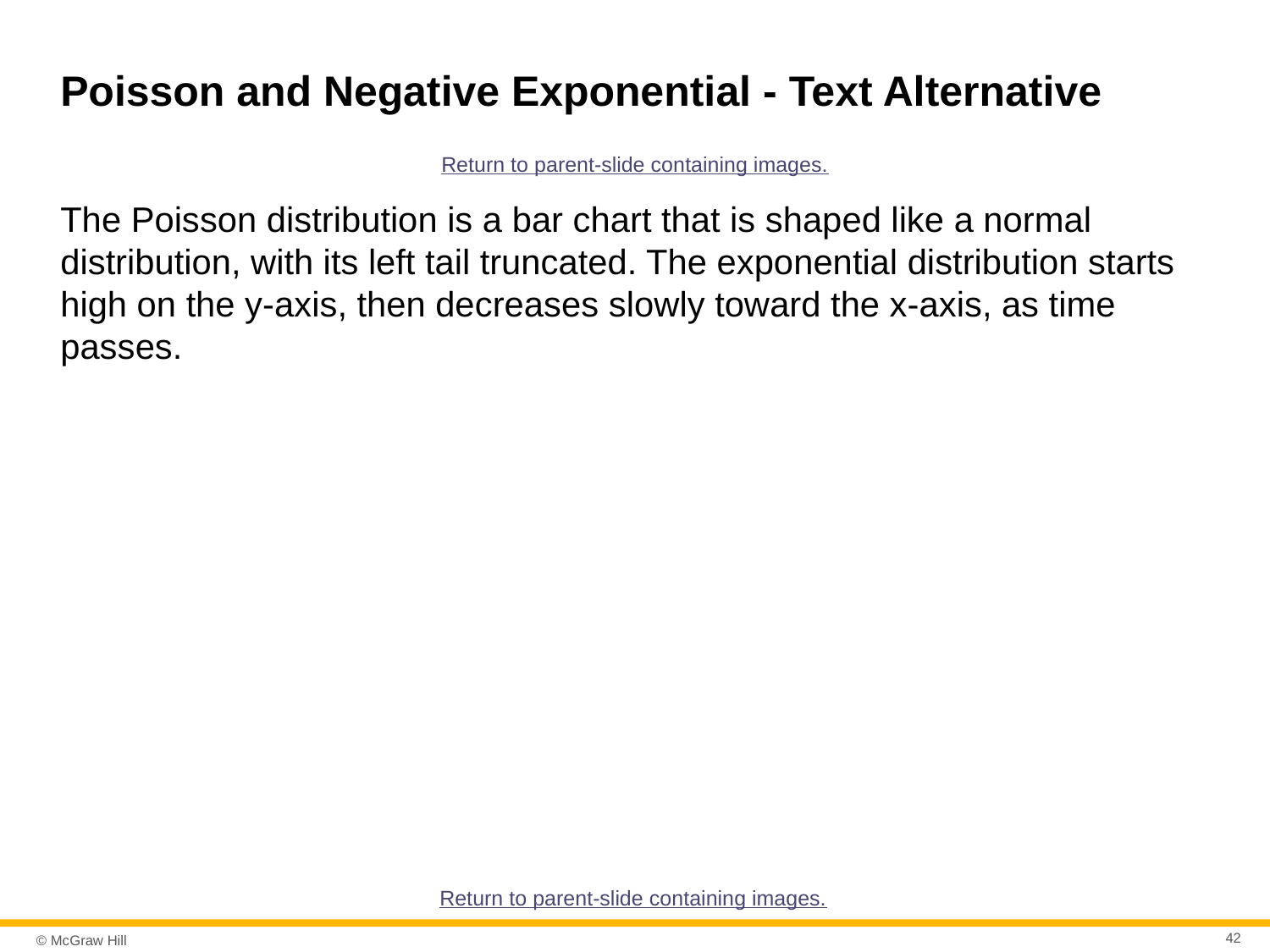

# Poisson and Negative Exponential - Text Alternative
Return to parent-slide containing images.
The Poisson distribution is a bar chart that is shaped like a normal distribution, with its left tail truncated. The exponential distribution starts high on the y-axis, then decreases slowly toward the x-axis, as time passes.
Return to parent-slide containing images.